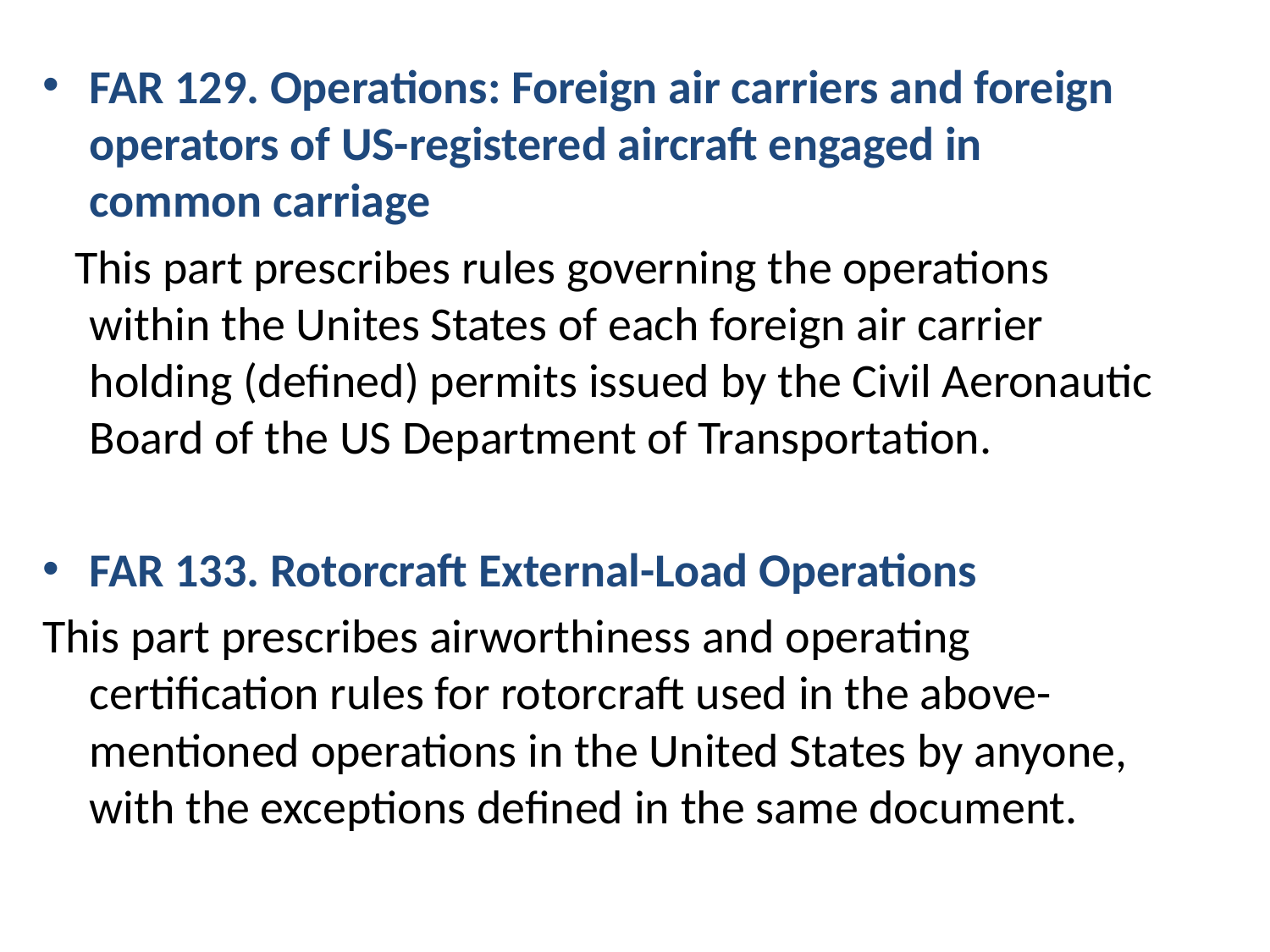

FAR 129. Operations: Foreign air carriers and foreign operators of US-registered aircraft engaged in common carriage
   This part prescribes rules governing the operations within the Unites States of each foreign air carrier holding (defined) permits issued by the Civil Aeronautic Board of the US Department of Transportation.

FAR 133. Rotorcraft External-Load Operations
This part prescribes airworthiness and operating certification rules for rotorcraft used in the above-mentioned operations in the United States by anyone, with the exceptions defined in the same document.